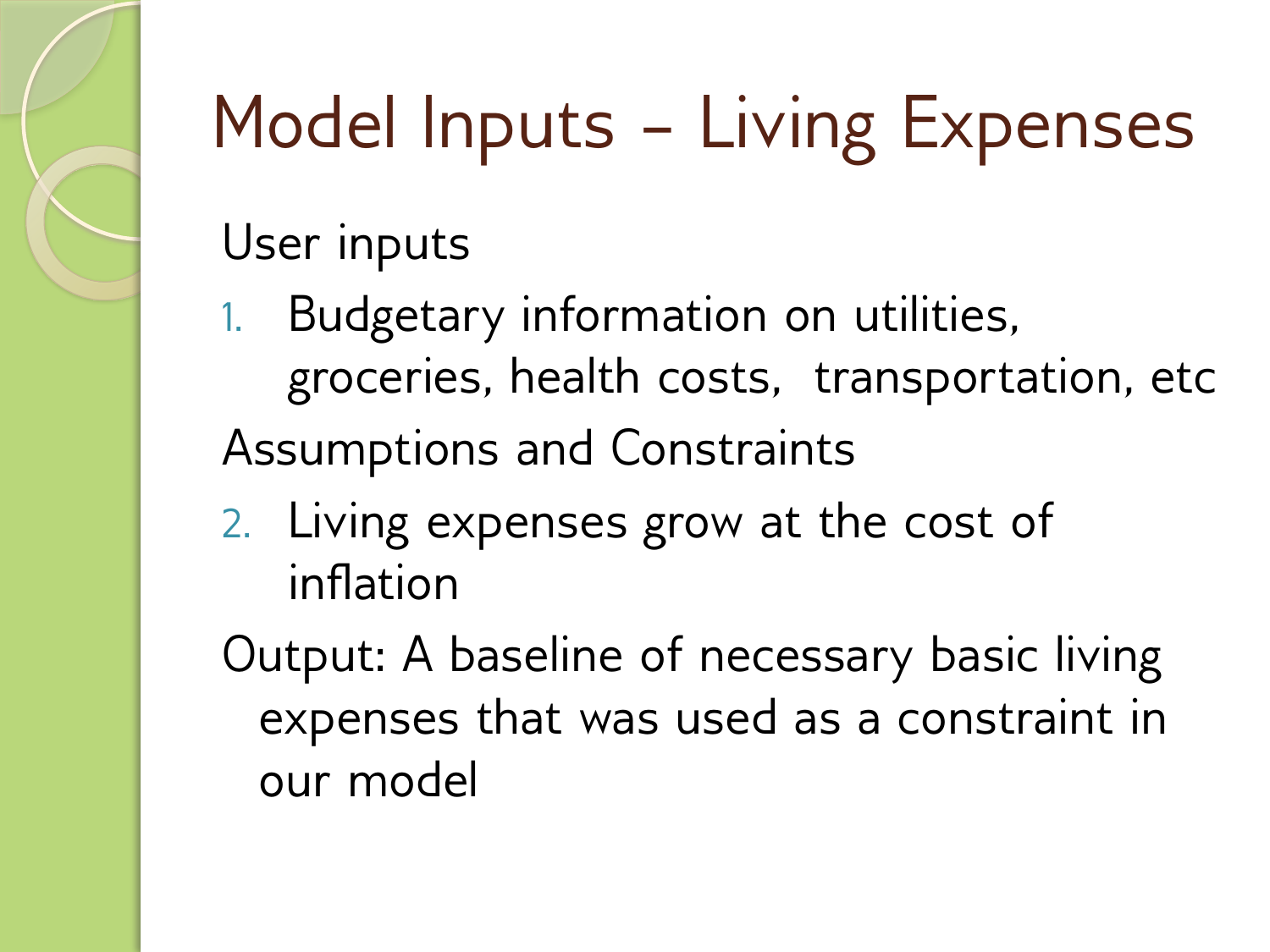

# Model Inputs – Living Expenses
User inputs
Budgetary information on utilities, groceries, health costs,  transportation, etc
Assumptions and Constraints
Living expenses grow at the cost of inflation
Output: A baseline of necessary basic living expenses that was used as a constraint in our model